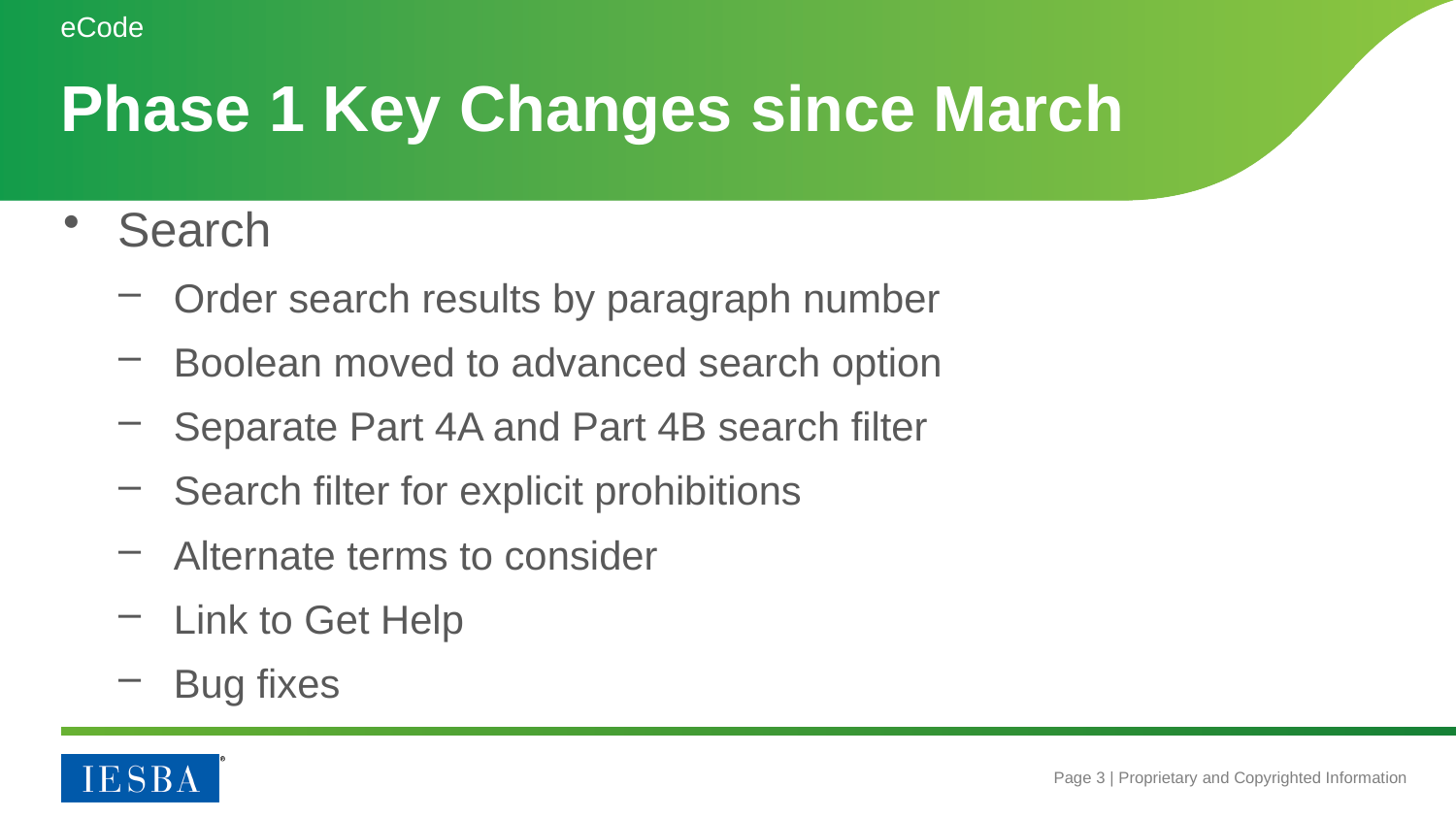

eCode
# Phase 1 Key Changes since March
Search
Order search results by paragraph number
Boolean moved to advanced search option
Separate Part 4A and Part 4B search filter
Search filter for explicit prohibitions
Alternate terms to consider
Link to Get Help
Bug fixes